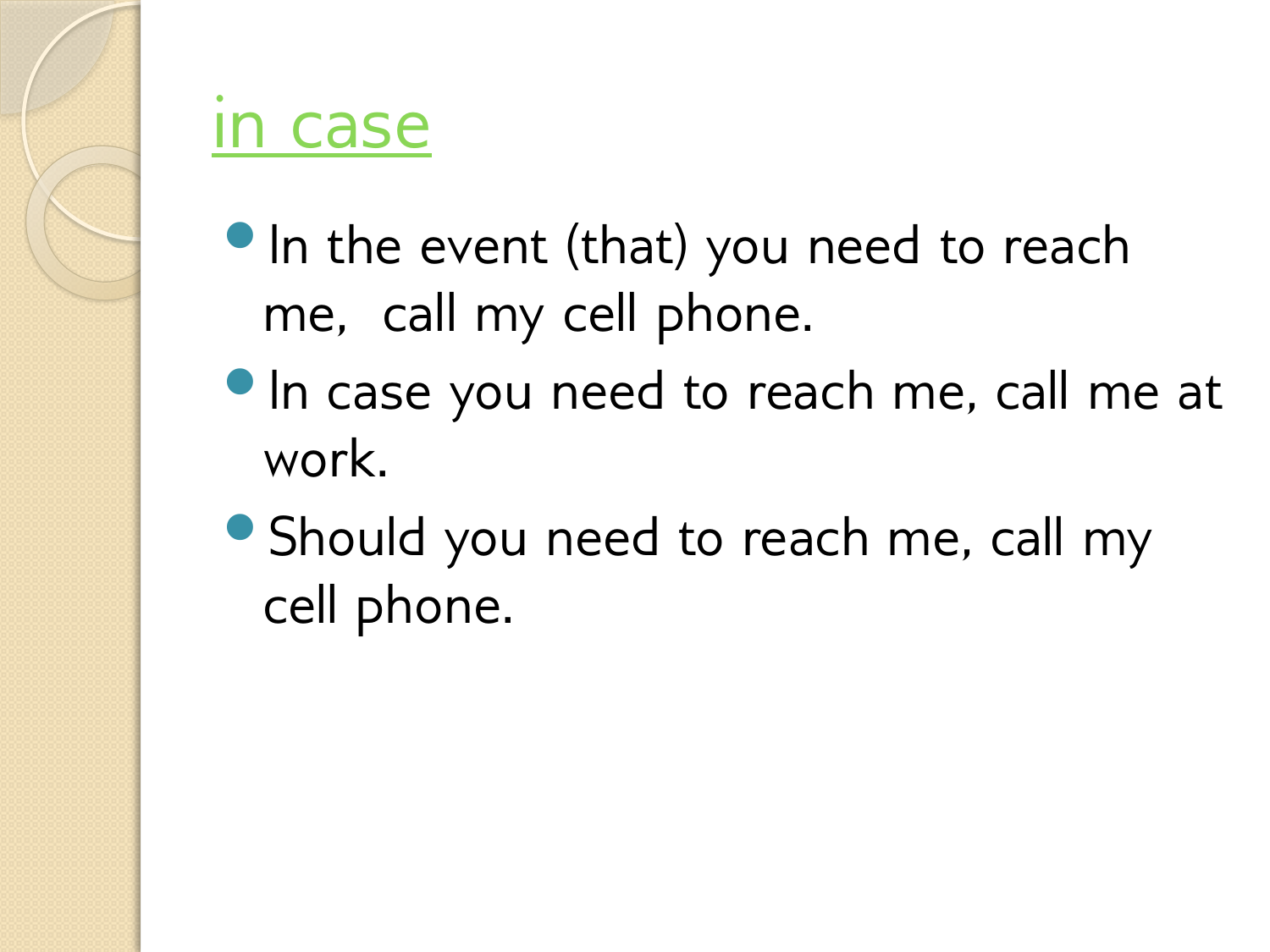

# in case
In the event (that) you need to reach me,  call my cell phone.
In case you need to reach me, call me at work.
Should you need to reach me, call my cell phone.